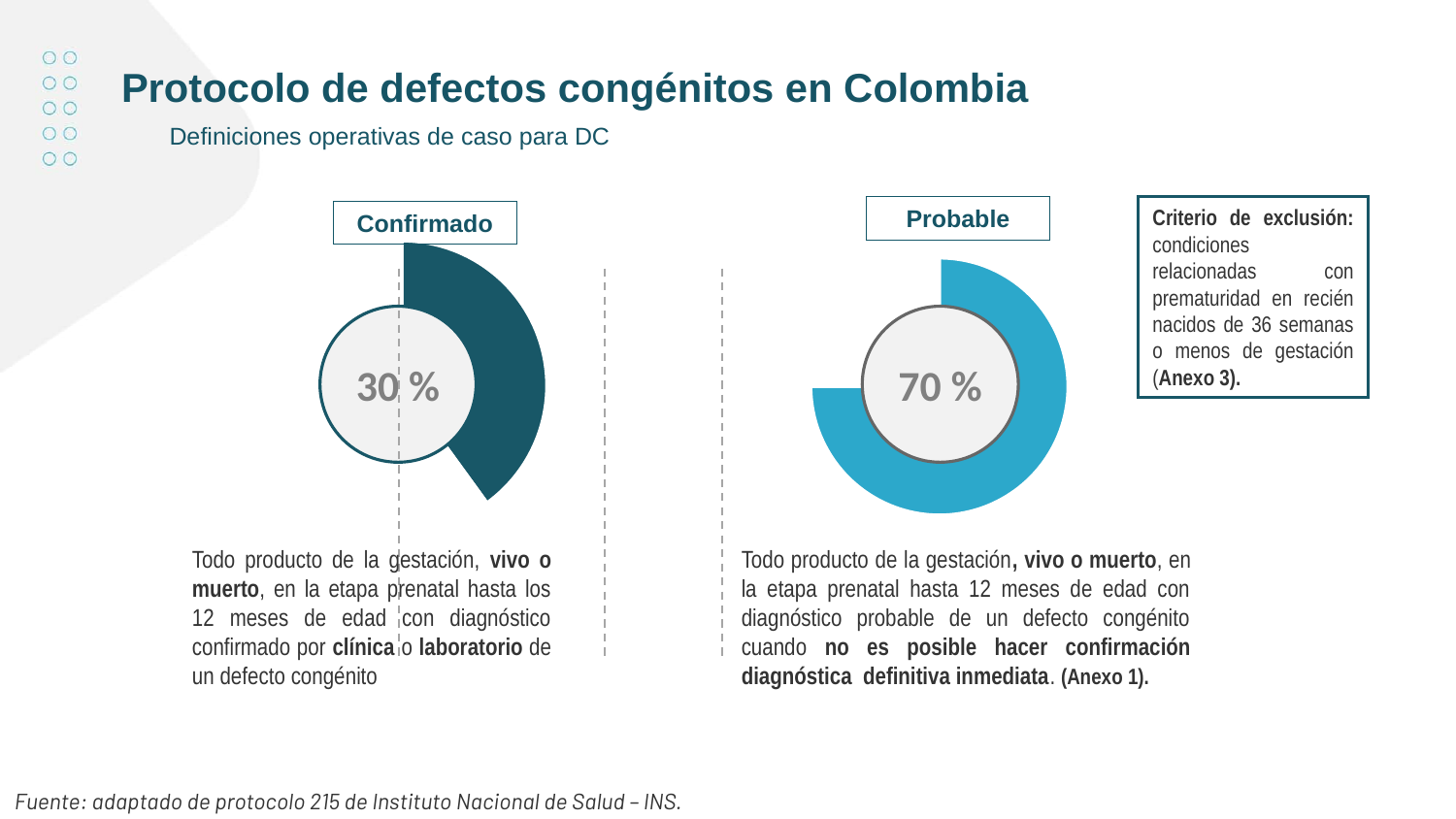

Protocolo de defectos congénitos en Colombia
      Definiciones operativas de caso para DC

Probable
Criterio de exclusión: condiciones relacionadas con prematuridad en recién nacidos de 36 semanas o menos de gestación (Anexo 3).
Confirmado

### Chart

| Category | Sales |
|---|---|
| 1st Qtr | 0.75 |
| 2nd Qtr | 0.25 |

### Chart

| Category | Sales |
|---|---|
| 1st Qtr | 0.4 |
| 2nd Qtr | 0.6 |
30 %
70 %
Todo producto de la gestación, vivo o muerto, en la etapa prenatal hasta 12 meses de edad con diagnóstico probable de un defecto congénito cuando no es posible hacer confirmación diagnóstica  definitiva inmediata. (Anexo 1).

Todo producto de la gestación, vivo o muerto, en la etapa prenatal hasta los 12 meses de edad con diagnóstico confirmado por clínica o laboratorio de un defecto congénito
Fuente: adaptado de protocolo 215 de Instituto Nacional de Salud – INS.